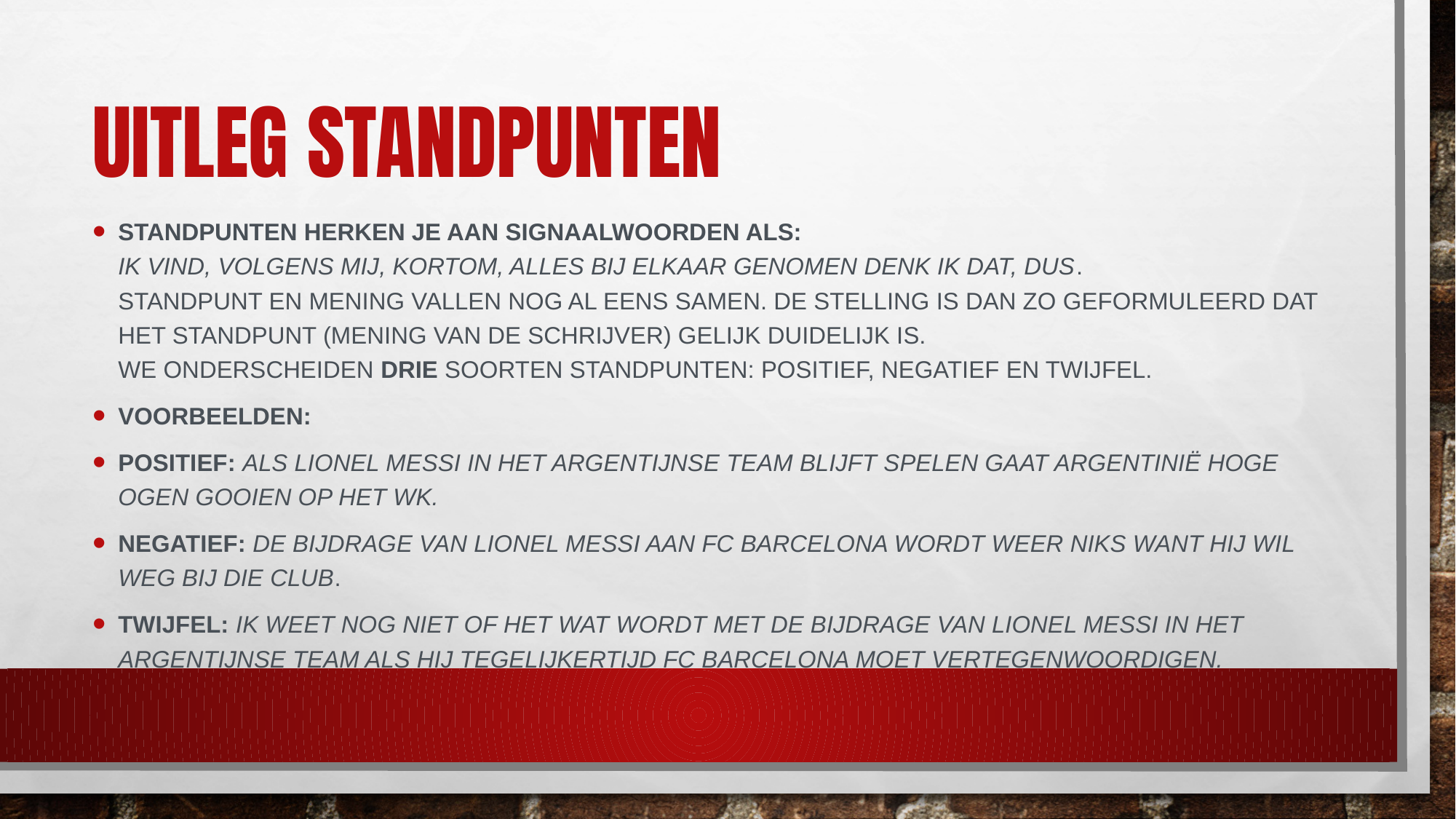

# Uitleg standpunten
Standpunten herken je aan signaalwoorden als:
ik vind, volgens mij, kortom, alles bij elkaar genomen denk ik dat, dus.
Standpunt en mening vallen nog al eens samen. De stelling is dan zo geformuleerd dat het standpunt (mening van de schrijver) gelijk duidelijk is.
We onderscheiden drie soorten standpunten: positief, negatief en twijfel.
Voorbeelden:
positief: Als Lionel Messi in het Argentijnse team blijft spelen gaat Argentinië hoge ogen gooien op het WK.
negatief: De bijdrage van Lionel Messi aan FC Barcelona wordt weer niks want hij wil weg bij die club.
twijfel: Ik weet nog niet of het wat wordt met de bijdrage van Lionel Messi in het Argentijnse team als hij tegelijkertijd FC Barcelona moet vertegenwoordigen.